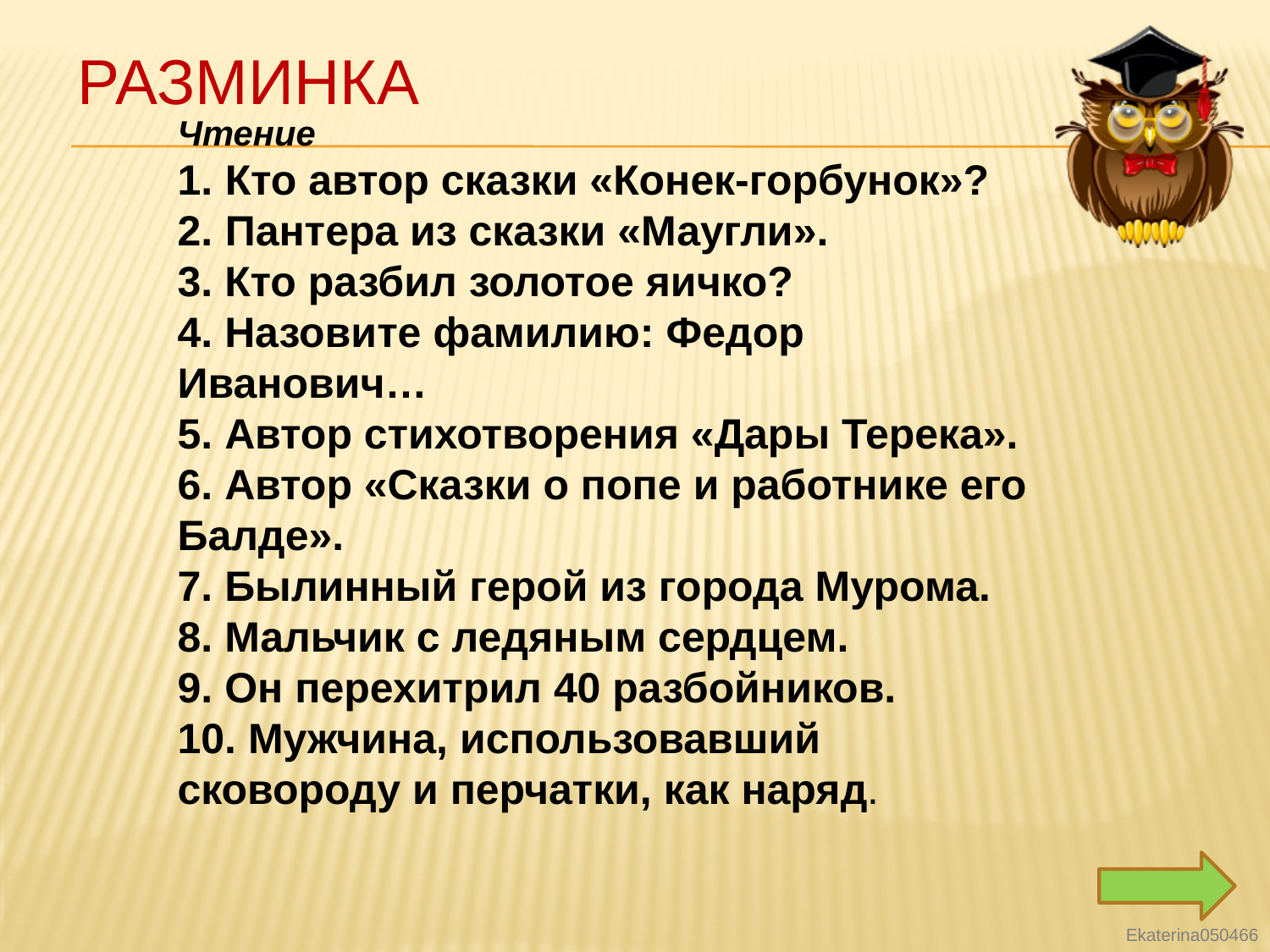

# РАЗМИНКА
Чтение
Кто автор сказки «Конек-горбунок»?
Пантера из сказки «Маугли».
3. Кто разбил золотое яичко?
4. Назовите фамилию: Федор Иванович…
5. Автор стихотворения «Дары Терека».
6. Автор «Сказки о попе и работнике его Балде».
7. Былинный герой из города Мурома.
8. Мальчик с ледяным сердцем.
9. Он перехитрил 40 разбойников.
10. Мужчина, использовавший сковороду и перчатки, как наряд.